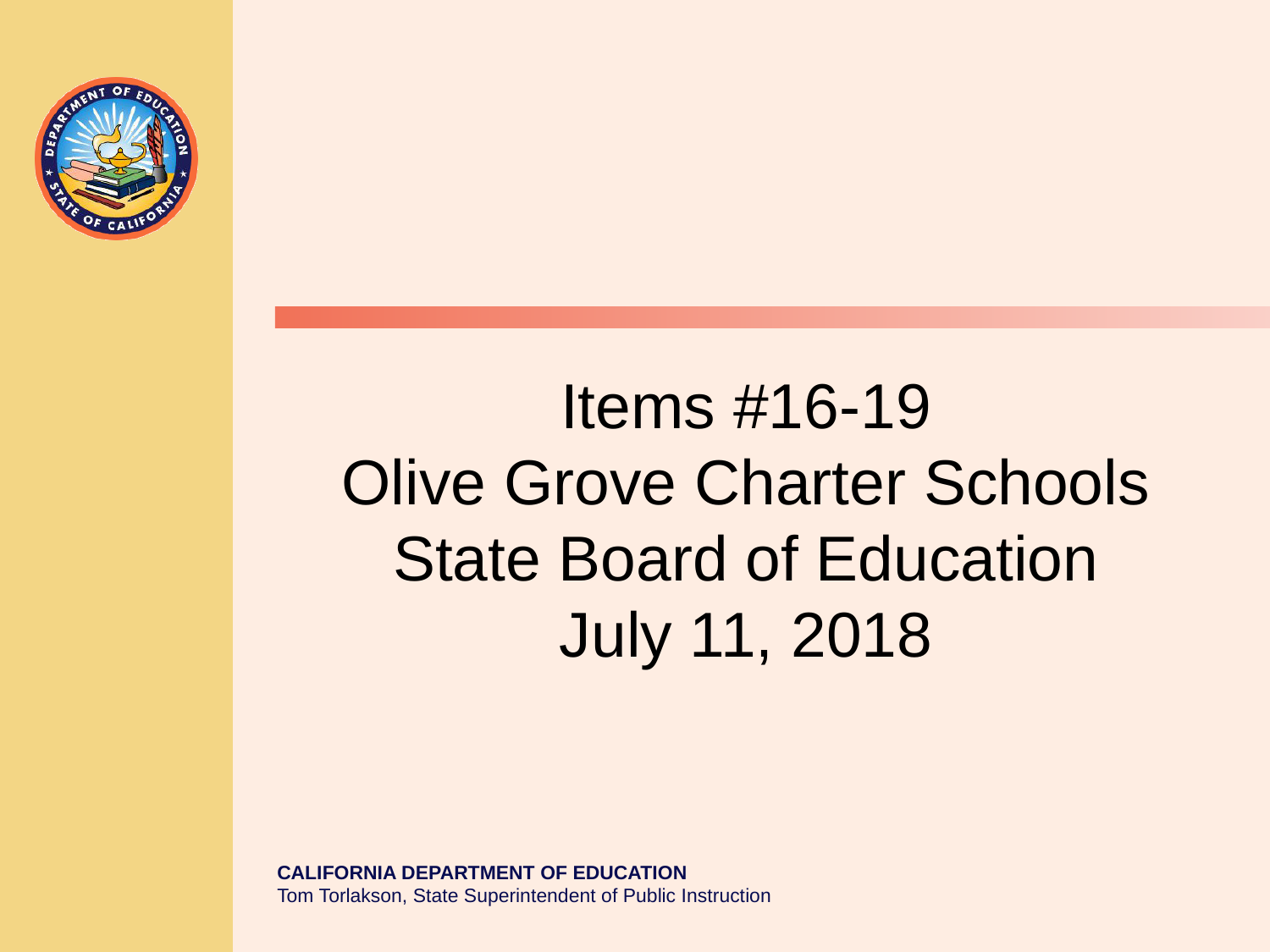

# Items #16-19 Olive Grove Charter Schools State Board of Education July 11, 2018